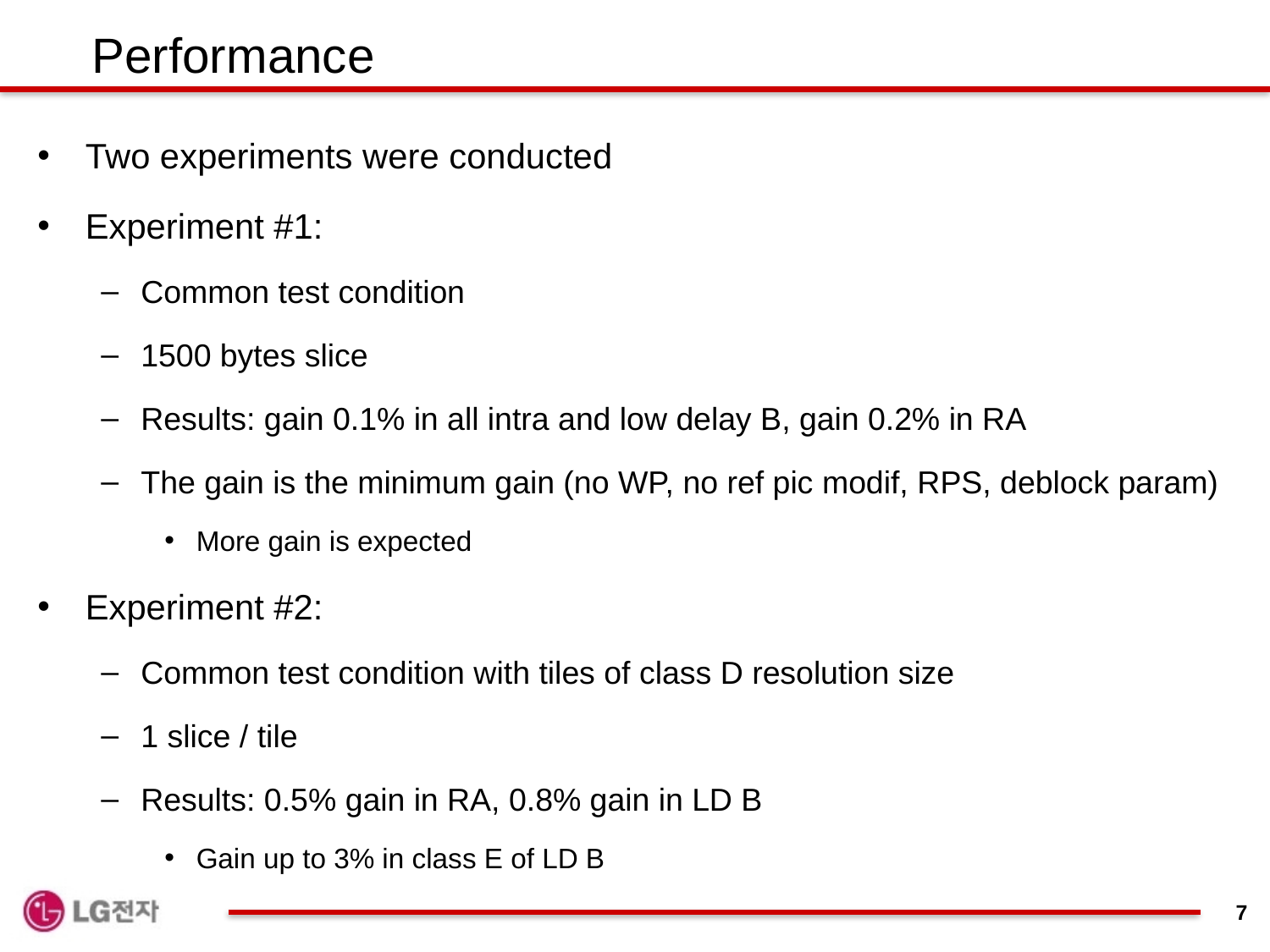

# Performance
Two experiments were conducted
Experiment #1:
Common test condition
1500 bytes slice
Results: gain 0.1% in all intra and low delay B, gain 0.2% in RA
The gain is the minimum gain (no WP, no ref pic modif, RPS, deblock param)
More gain is expected
Experiment #2:
Common test condition with tiles of class D resolution size
1 slice / tile
Results: 0.5% gain in RA, 0.8% gain in LD B
Gain up to 3% in class E of LD B
7